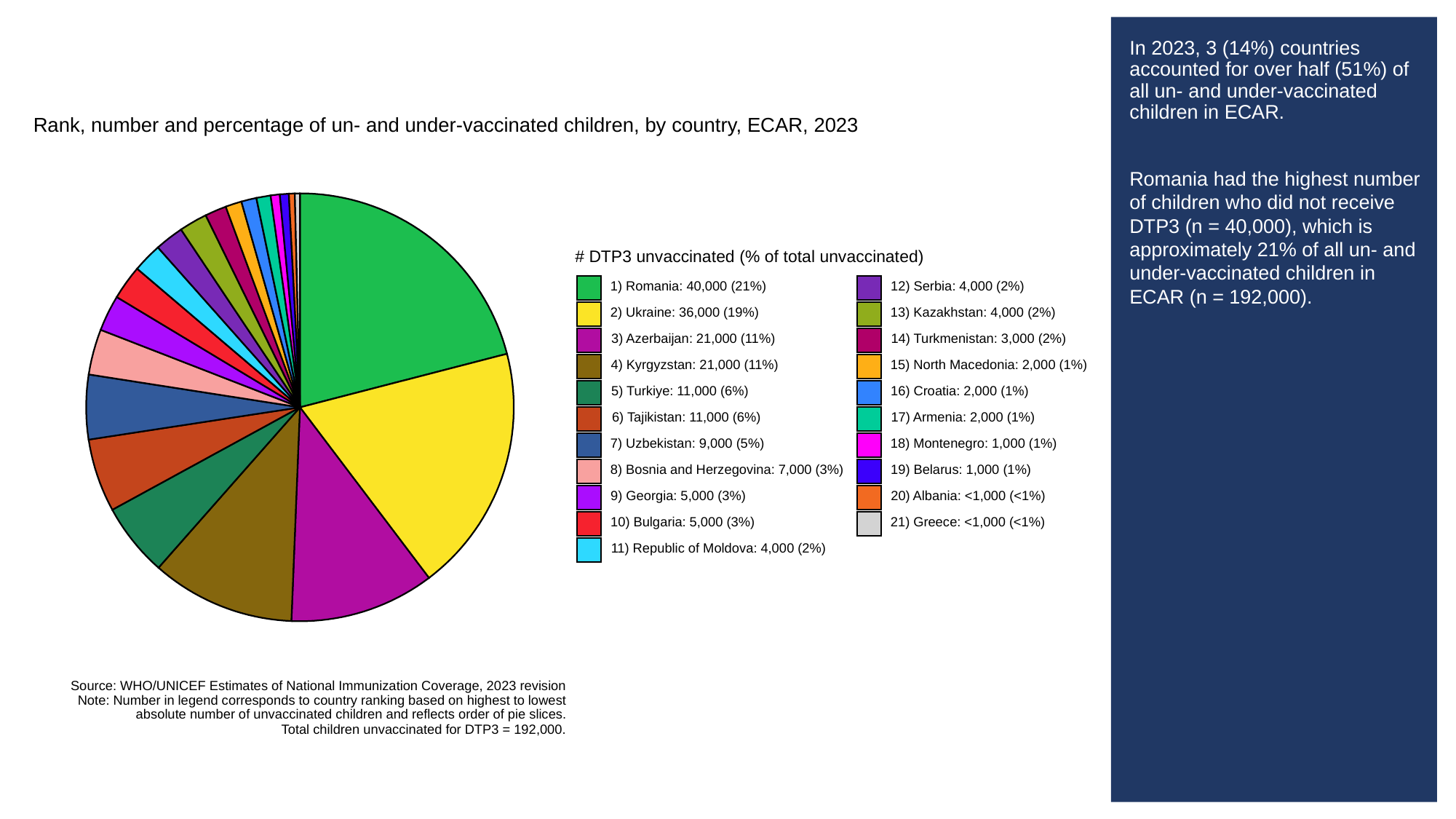

# In 2023, 3 (14%) countries accounted for over half (51%) of all un- and under-vaccinated children in ECAR.

Romania had the highest number of children who did not receive DTP3 (n = 40,000), which is approximately 21% of all un- and under-vaccinated children in ECAR (n = 192,000).

Rank, number and percentage of un- and under-vaccinated children, by country, ECAR, 2023

# DTP3 unvaccinated (% of total unvaccinated)

1) Romania: 40,000 (21%)
12) Serbia: 4,000 (2%)

2) Ukraine: 36,000 (19%)
13) Kazakhstan: 4,000 (2%)

3) Azerbaijan: 21,000 (11%)
14) Turkmenistan: 3,000 (2%)

4) Kyrgyzstan: 21,000 (11%)
15) North Macedonia: 2,000 (1%)

5) Turkiye: 11,000 (6%)
16) Croatia: 2,000 (1%)

6) Tajikistan: 11,000 (6%)
17) Armenia: 2,000 (1%)

7) Uzbekistan: 9,000 (5%)
18) Montenegro: 1,000 (1%)

8) Bosnia and Herzegovina: 7,000 (3%)
19) Belarus: 1,000 (1%)

9) Georgia: 5,000 (3%)
20) Albania: <1,000 (<1%)

10) Bulgaria: 5,000 (3%)
21) Greece: <1,000 (<1%)

11) Republic of Moldova: 4,000 (2%)
Source: WHO/UNICEF Estimates of National Immunization Coverage, 2023 revision
Note: Number in legend corresponds to country ranking based on highest to lowest
absolute number of unvaccinated children and reflects order of pie slices.
Total children unvaccinated for DTP3 = 192,000.